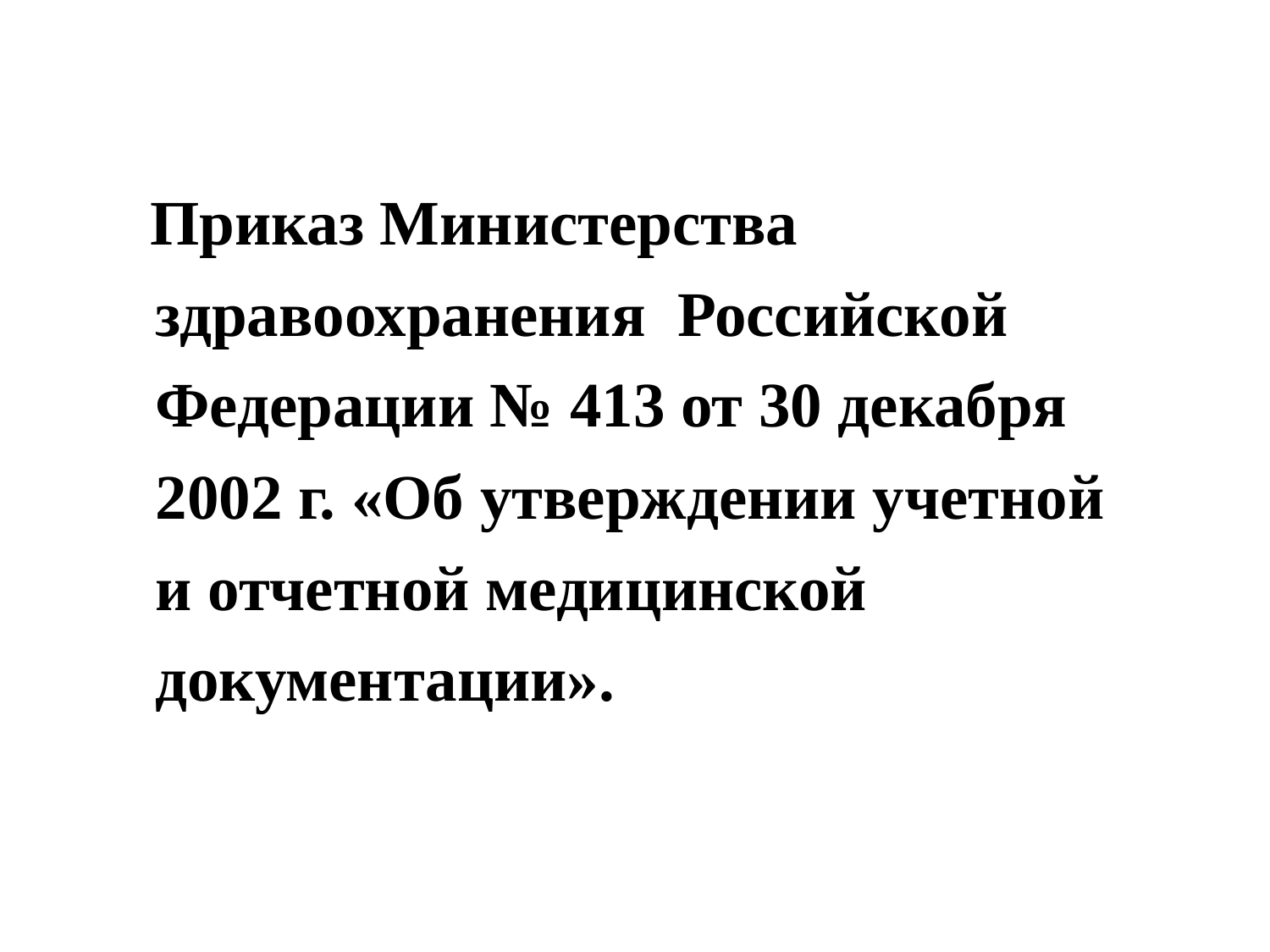

Приказ Министерства здравоохранения  Российской Федерации № 413 от 30 декабря 2002 г. «Об утверждении учетной и отчетной медицинской документации».